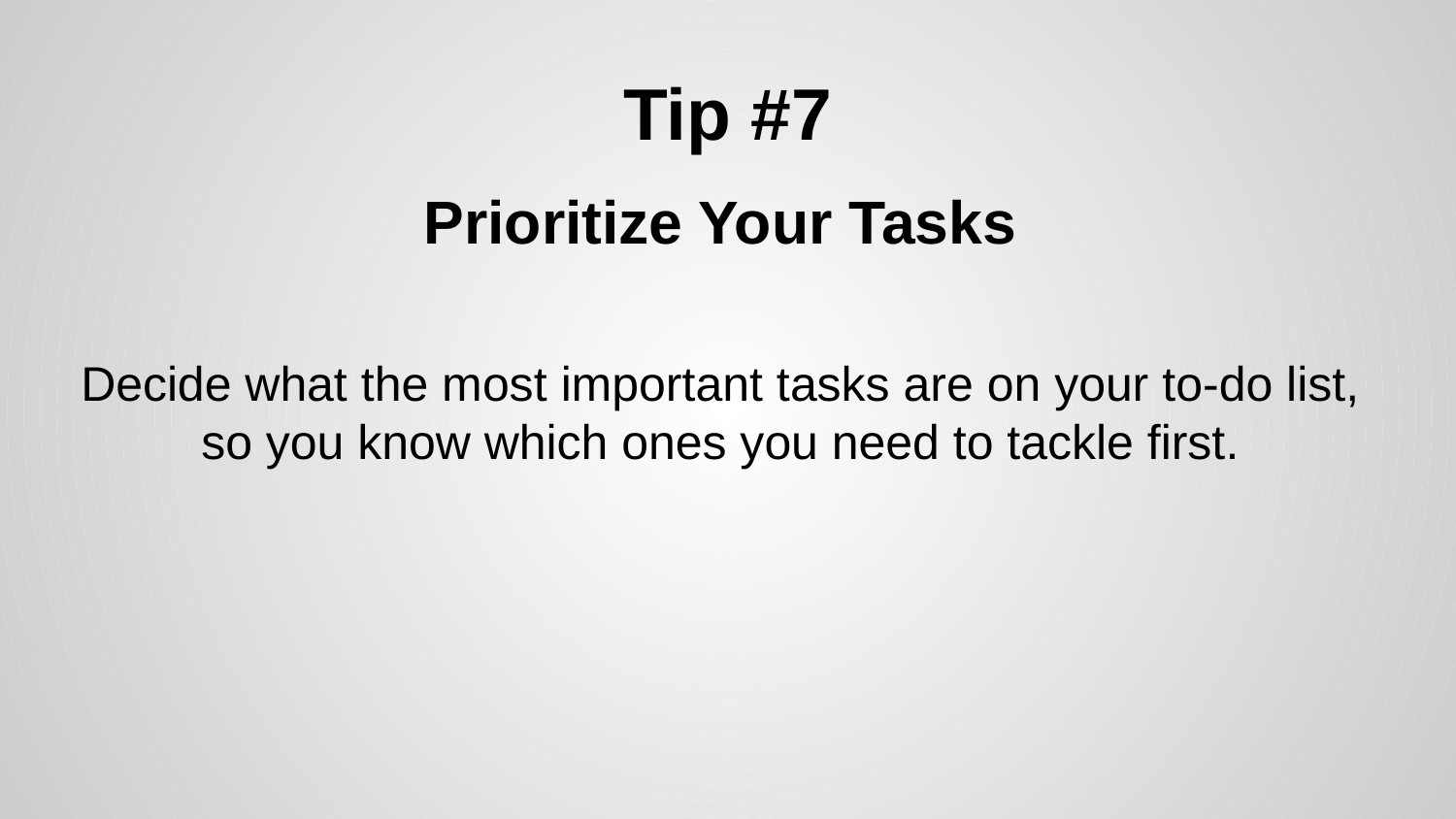

# Tip #7

Prioritize Your Tasks

Decide what the most important tasks are on your to-do list, so you know which ones you need to tackle first.